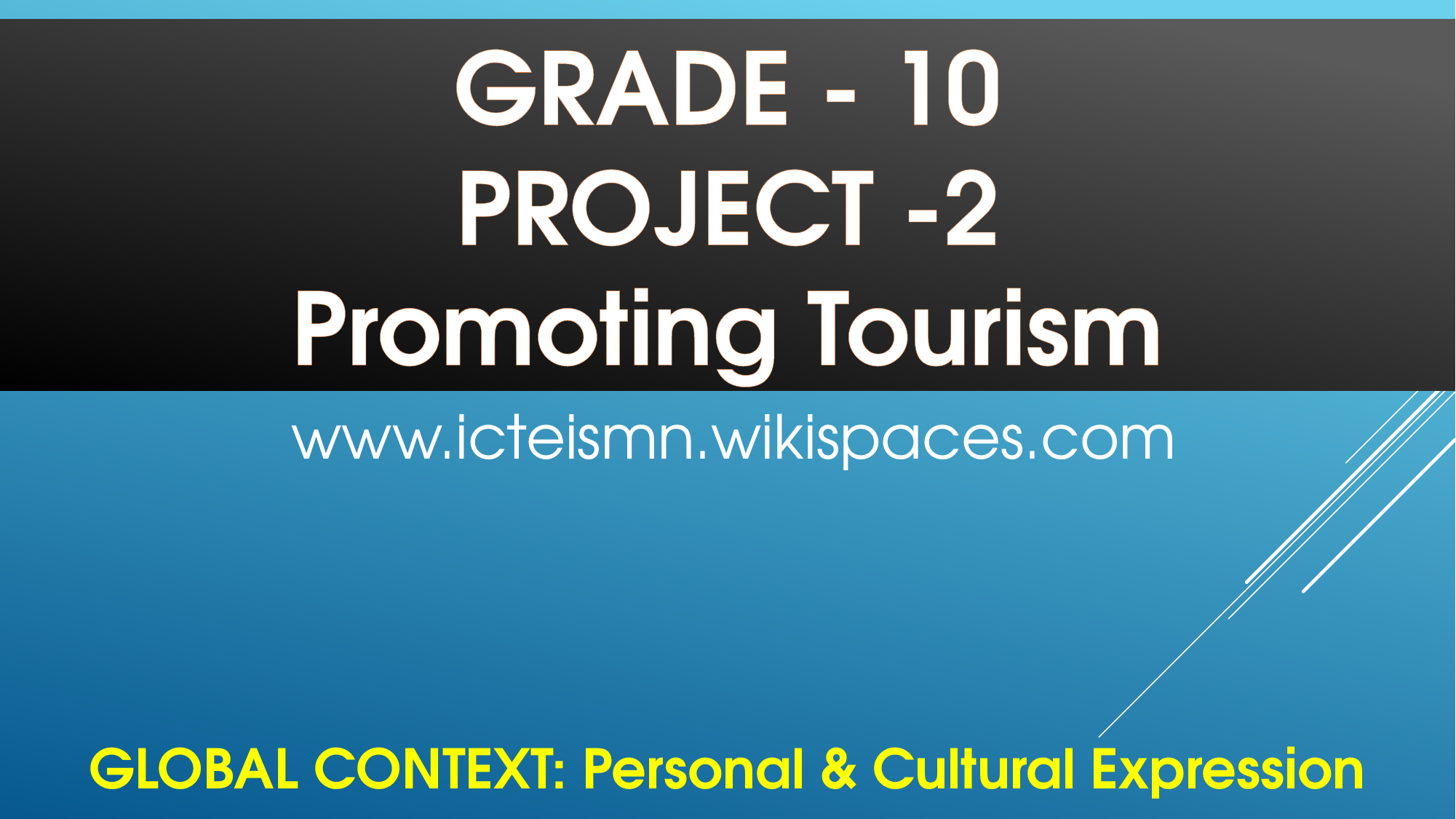

GRADE - 10
PROJECT -2
Promoting Tourism
www.icteismn.wikispaces.com
GLOBAL CONTEXT: Personal & Cultural Expression